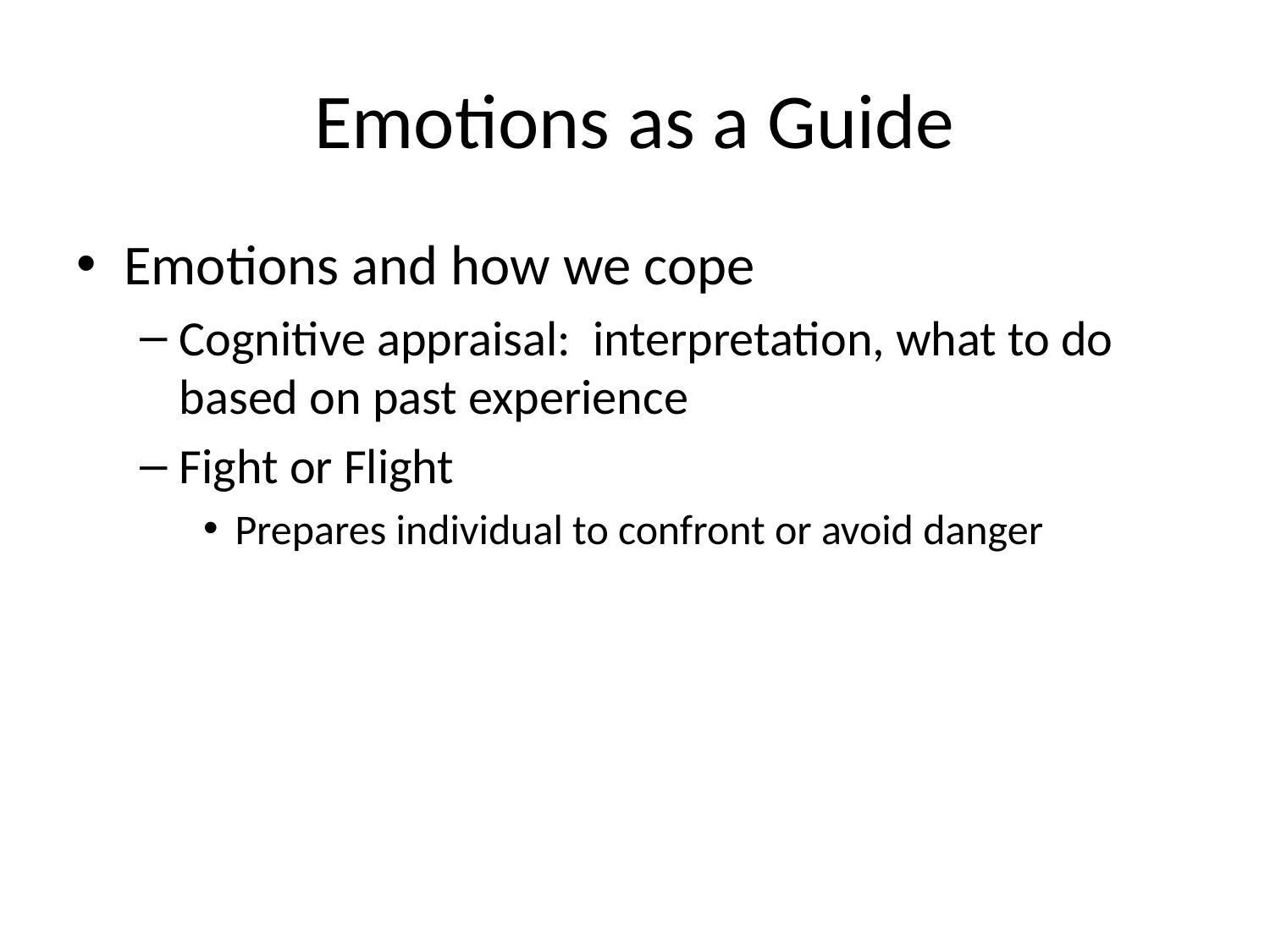

# Emotions as a Guide
Emotions and how we cope
Cognitive appraisal:  interpretation, what to do based on past experience
Fight or Flight
Prepares individual to confront or avoid danger